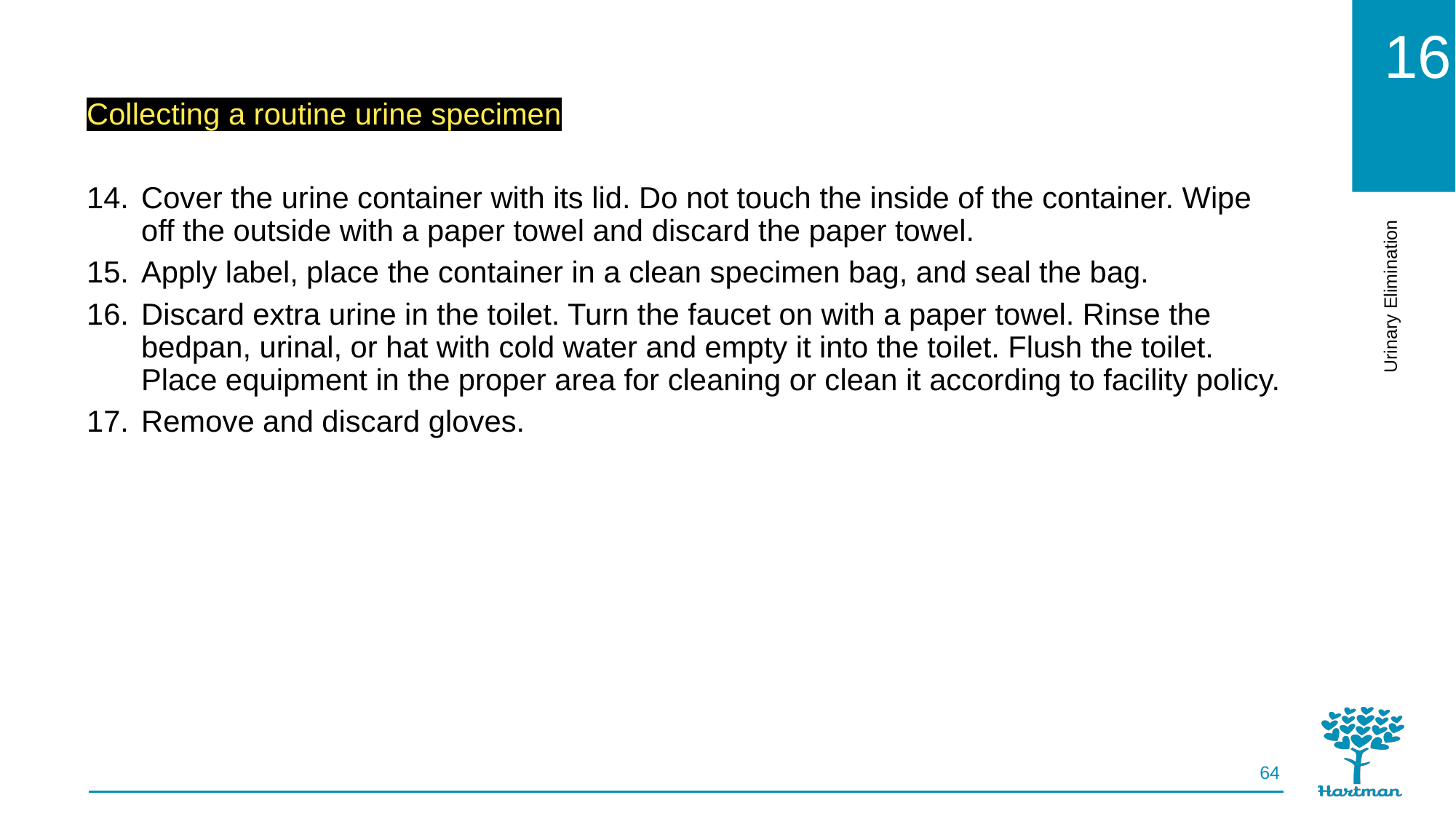

Collecting a routine urine specimen

Cover the urine container with its lid. Do not touch the inside of the container. Wipe off the outside with a paper towel and discard the paper towel.
Apply label, place the container in a clean specimen bag, and seal the bag.
Discard extra urine in the toilet. Turn the faucet on with a paper towel. Rinse the bedpan, urinal, or hat with cold water and empty it into the toilet. Flush the toilet. Place equipment in the proper area for cleaning or clean it according to facility policy.
Remove and discard gloves.
64